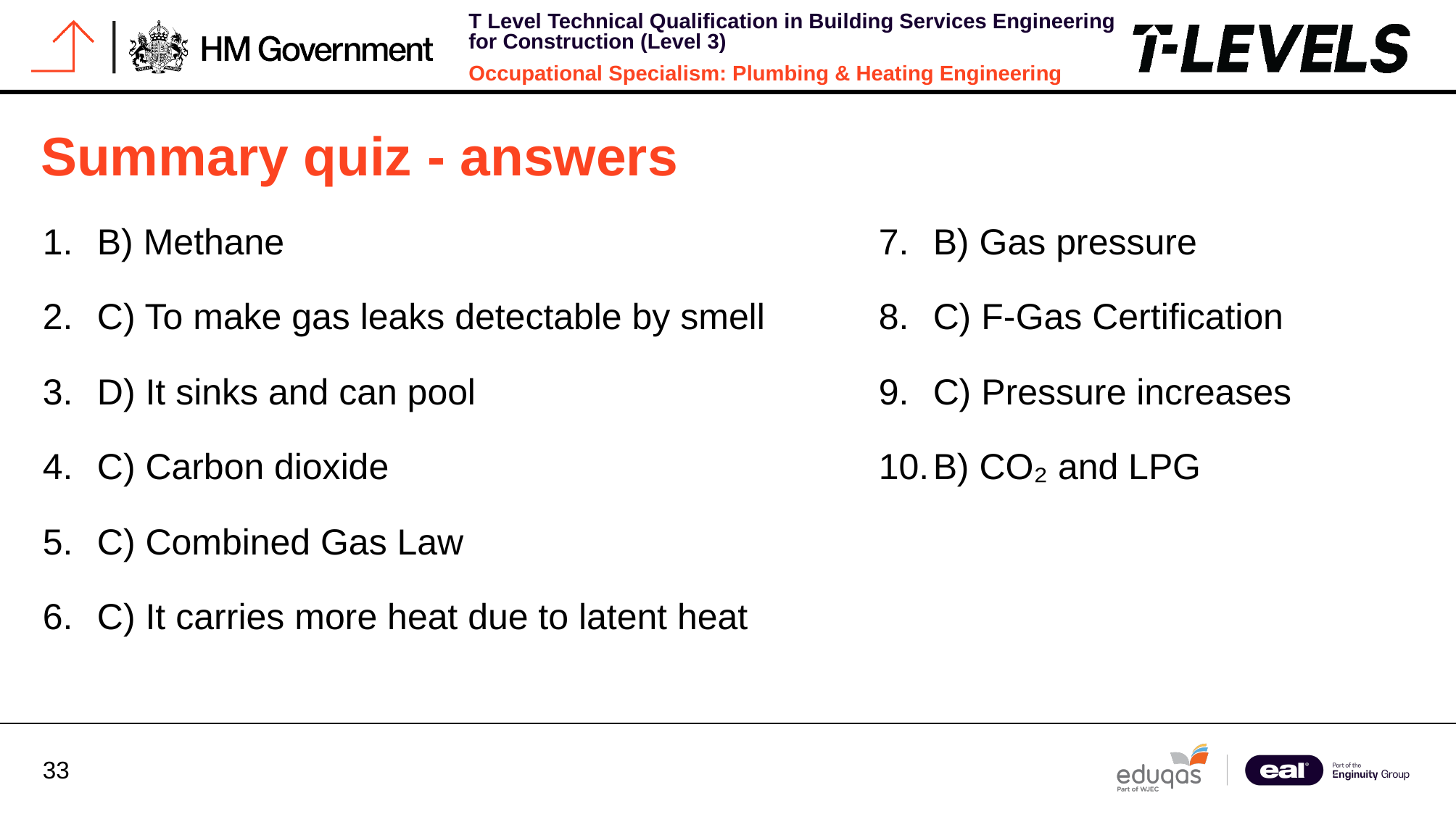

# Summary quiz - answers
B) Methane
C) To make gas leaks detectable by smell
D) It sinks and can pool
C) Carbon dioxide
C) Combined Gas Law
C) It carries more heat due to latent heat
B) Gas pressure
C) F-Gas Certification
C) Pressure increases
B) CO₂ and LPG